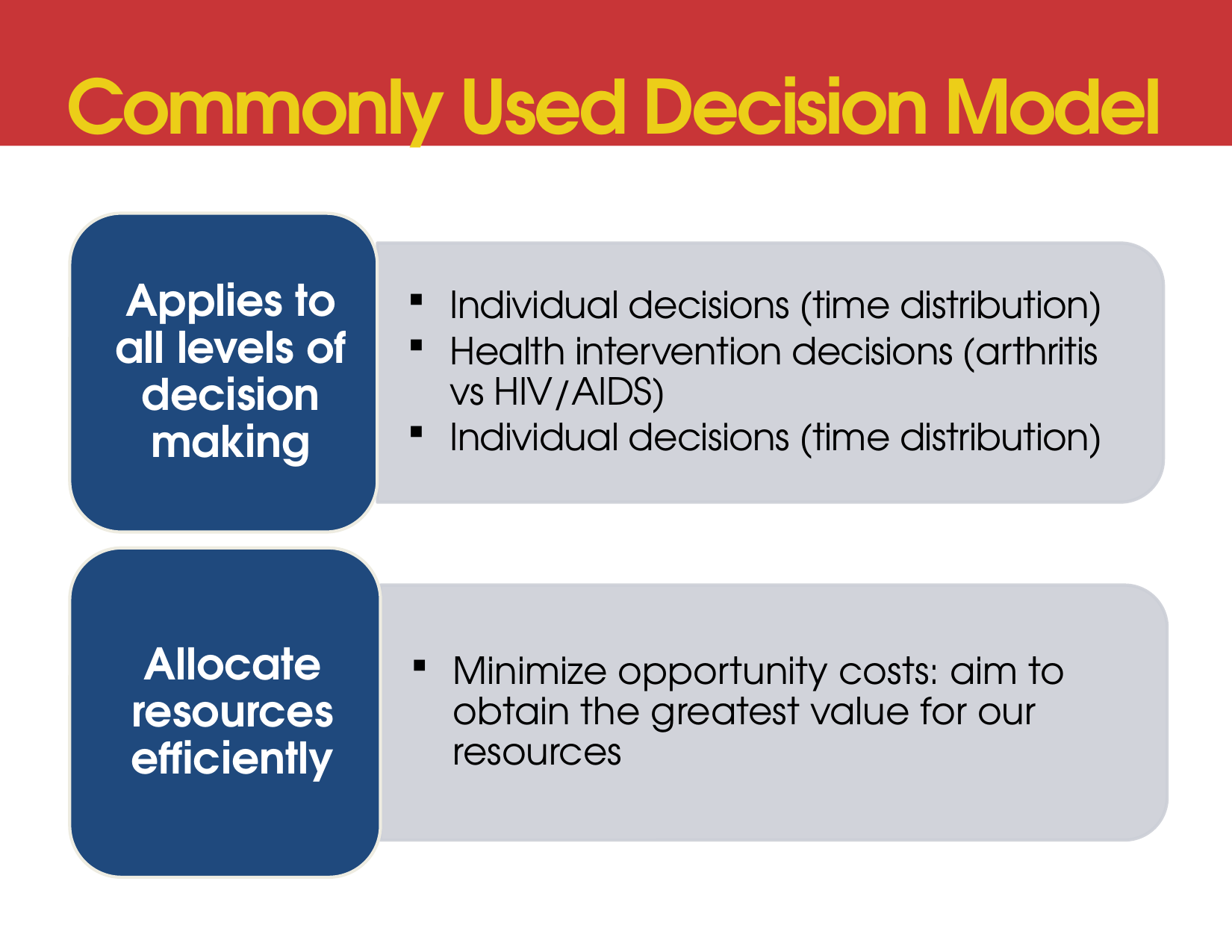

Commonly Used Decision Model
Individual decisions (time distribution)
Health intervention decisions (arthritis vs HIV/AIDS)
Individual decisions (time distribution)
Applies to all levels of decision making
Minimize opportunity costs: aim to obtain the greatest value for our resources
Allocate resources efficiently